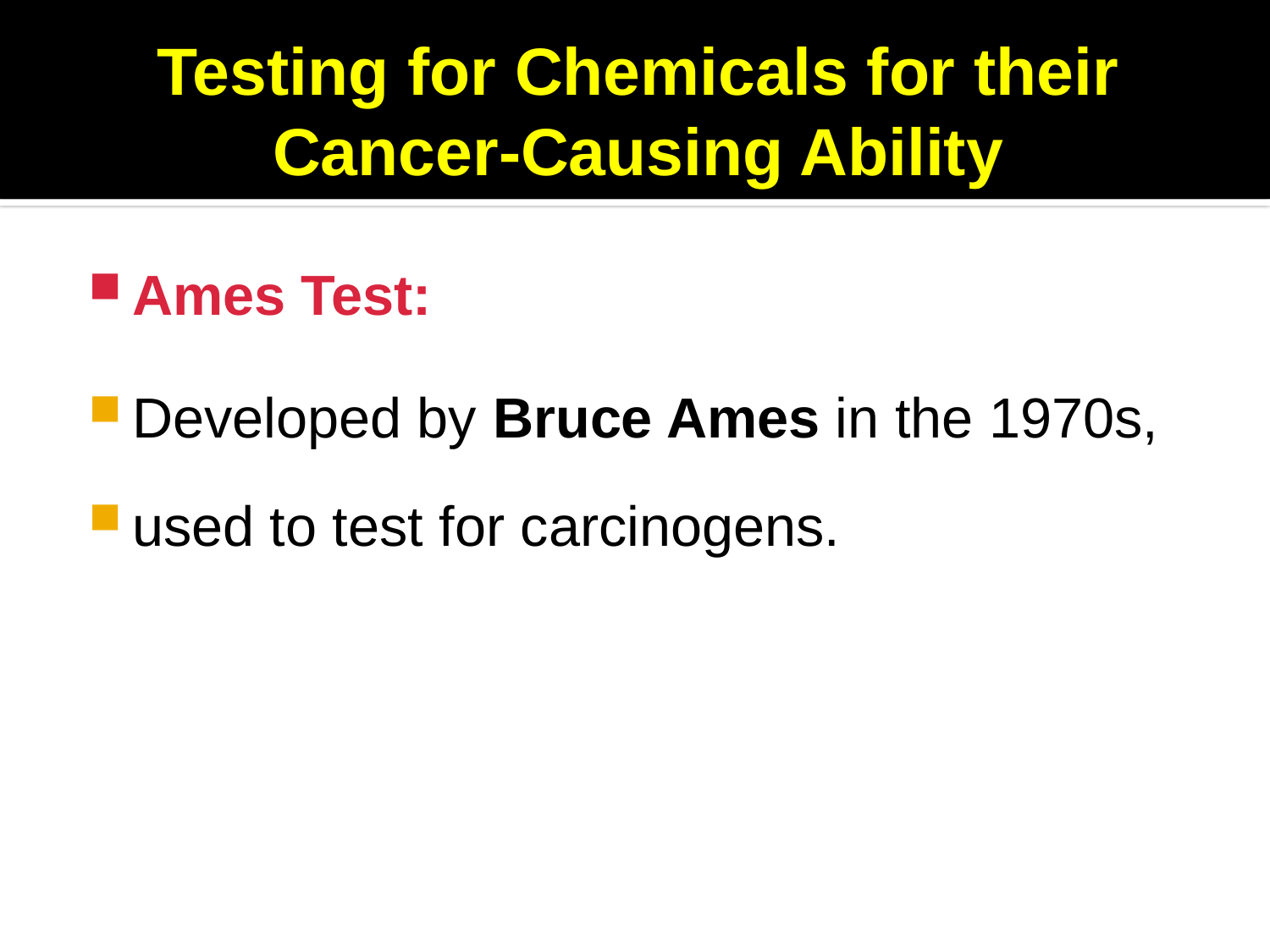

# Testing for Chemicals for their Cancer-Causing Ability
Ames Test:

Developed by Bruce Ames in the 1970s,

used to test for carcinogens.